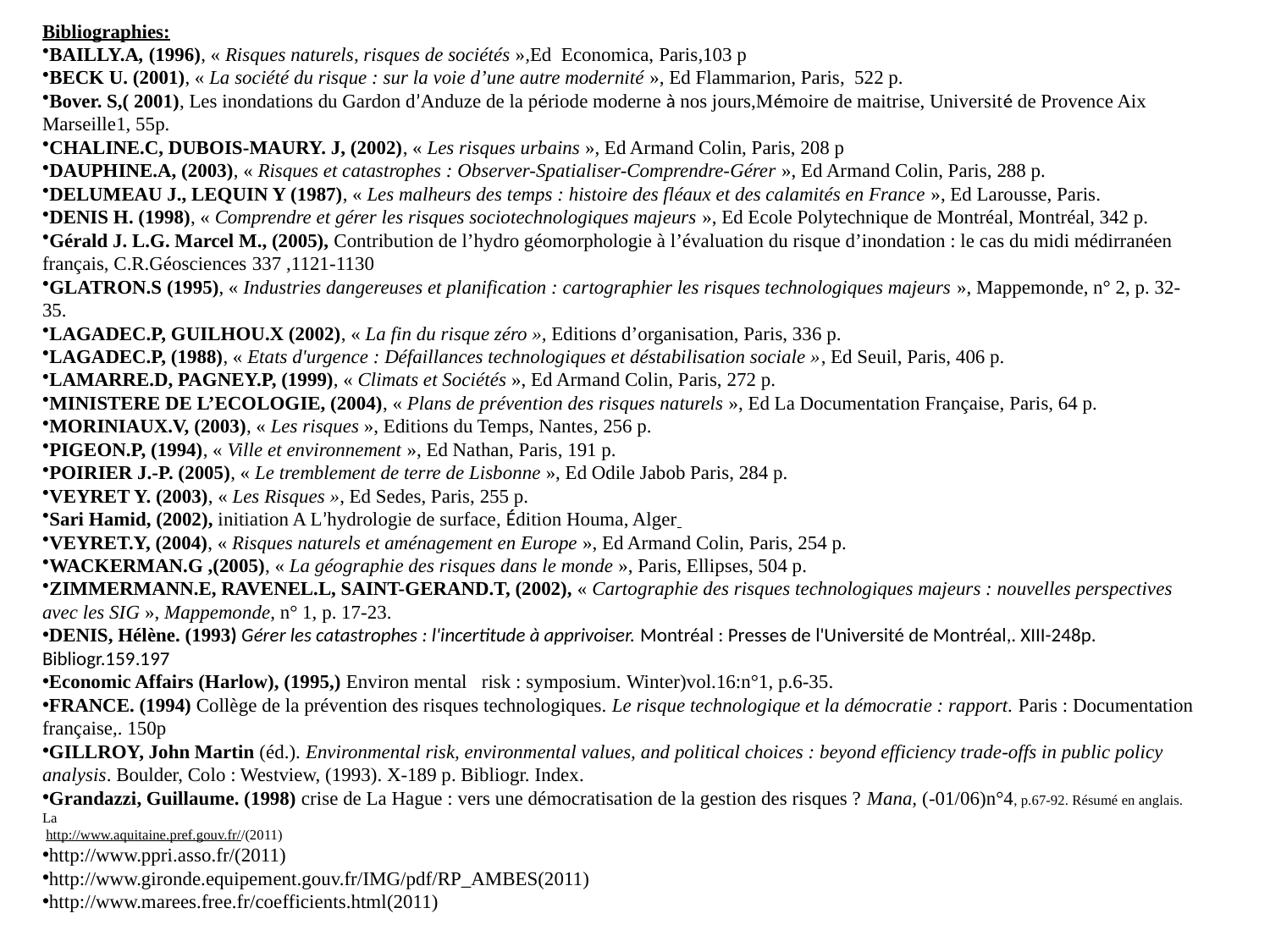

Bibliographies:
BAILLY.A, (1996), « Risques naturels, risques de sociétés »,Ed  Economica, Paris,103 p
BECK U. (2001), « La société du risque : sur la voie d’une autre modernité », Ed Flammarion, Paris,  522 p.
Bover. S,( 2001), Les inondations du Gardon d’Anduze de la période moderne à nos jours,Mémoire de maitrise, Université de Provence Aix Marseille1, 55p.
CHALINE.C, DUBOIS-MAURY. J, (2002), « Les risques urbains », Ed Armand Colin, Paris, 208 p
DAUPHINE.A, (2003), « Risques et catastrophes : Observer-Spatialiser-Comprendre-Gérer », Ed Armand Colin, Paris, 288 p.
DELUMEAU J., LEQUIN Y (1987), « Les malheurs des temps : histoire des fléaux et des calamités en France », Ed Larousse, Paris.
DENIS H. (1998), « Comprendre et gérer les risques sociotechnologiques majeurs », Ed Ecole Polytechnique de Montréal, Montréal, 342 p.
Gérald J. L.G. Marcel M., (2005), Contribution de l’hydro géomorphologie à l’évaluation du risque d’inondation : le cas du midi médirranéen    français, C.R.Géosciences 337 ,1121-1130
GLATRON.S (1995), « Industries dangereuses et planification : cartographier les risques technologiques majeurs », Mappemonde, n° 2, p. 32-35.
LAGADEC.P, GUILHOU.X (2002), « La fin du risque zéro », Editions d’organisation, Paris, 336 p.
LAGADEC.P, (1988), « Etats d'urgence : Défaillances technologiques et déstabilisation sociale », Ed Seuil, Paris, 406 p.
LAMARRE.D, PAGNEY.P, (1999), « Climats et Sociétés », Ed Armand Colin, Paris, 272 p.
MINISTERE DE L’ECOLOGIE, (2004), « Plans de prévention des risques naturels », Ed La Documentation Française, Paris, 64 p.
MORINIAUX.V, (2003), « Les risques », Editions du Temps, Nantes, 256 p.
PIGEON.P, (1994), « Ville et environnement », Ed Nathan, Paris, 191 p.
POIRIER J.-P. (2005), « Le tremblement de terre de Lisbonne », Ed Odile Jabob Paris, 284 p.
VEYRET Y. (2003), « Les Risques », Ed Sedes, Paris, 255 p.
Sari Hamid, (2002), initiation A L’hydrologie de surface, Édition Houma, Alger
VEYRET.Y, (2004), « Risques naturels et aménagement en Europe », Ed Armand Colin, Paris, 254 p.
WACKERMAN.G ,(2005), « La géographie des risques dans le monde », Paris, Ellipses, 504 p.
ZIMMERMANN.E, RAVENEL.L, SAINT-GERAND.T, (2002), « Cartographie des risques technologiques majeurs : nouvelles perspectives avec les SIG », Mappemonde, n° 1, p. 17-23.
DENIS, Hélène. (1993) Gérer les catastrophes : l'incertitude à apprivoiser. Montréal : Presses de l'Université de Montréal,. XIII-248p. Bibliogr.159.197
Economic Affairs (Harlow), (1995,) Environ mental   risk : symposium. Winter)vol.16:n°1, p.6-35.
FRANCE. (1994) Collège de la prévention des risques technologiques. Le risque technologique et la démocratie : rapport. Paris : Documentation française,. 150p
GILLROY, John Martin (éd.). Environmental risk, environmental values, and political choices : beyond efficiency trade-offs in public policy analysis. Boulder, Colo : Westview, (1993). X-189 p. Bibliogr. Index.
Grandazzi, Guillaume. (1998) crise de La Hague : vers une démocratisation de la gestion des risques ? Mana, (-01/06)n°4, p.67-92. Résumé en anglais. La
 http://www.aquitaine.pref.gouv.fr//(2011)
http://www.ppri.asso.fr/(2011)
http://www.gironde.equipement.gouv.fr/IMG/pdf/RP_AMBES(2011)
http://www.marees.free.fr/coefficients.html(2011)